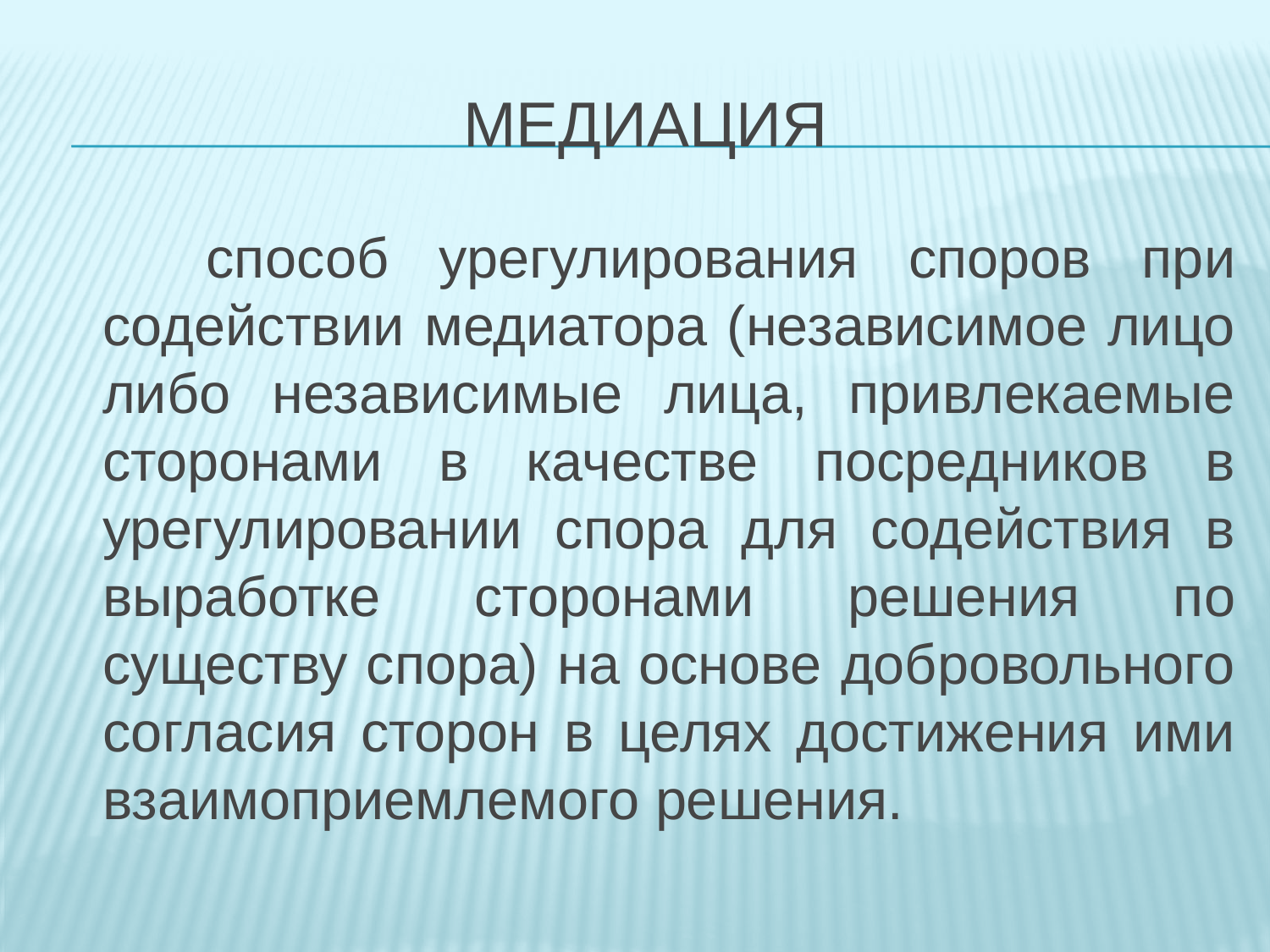

# медиация
   способ урегулирования споров при содействии медиатора (независимое лицо либо независимые лица, привлекаемые сторонами в качестве посредников в урегулировании спора для содействия в выработке сторонами решения по существу спора) на основе добровольного согласия сторон в целях достижения ими взаимоприемлемого решения.